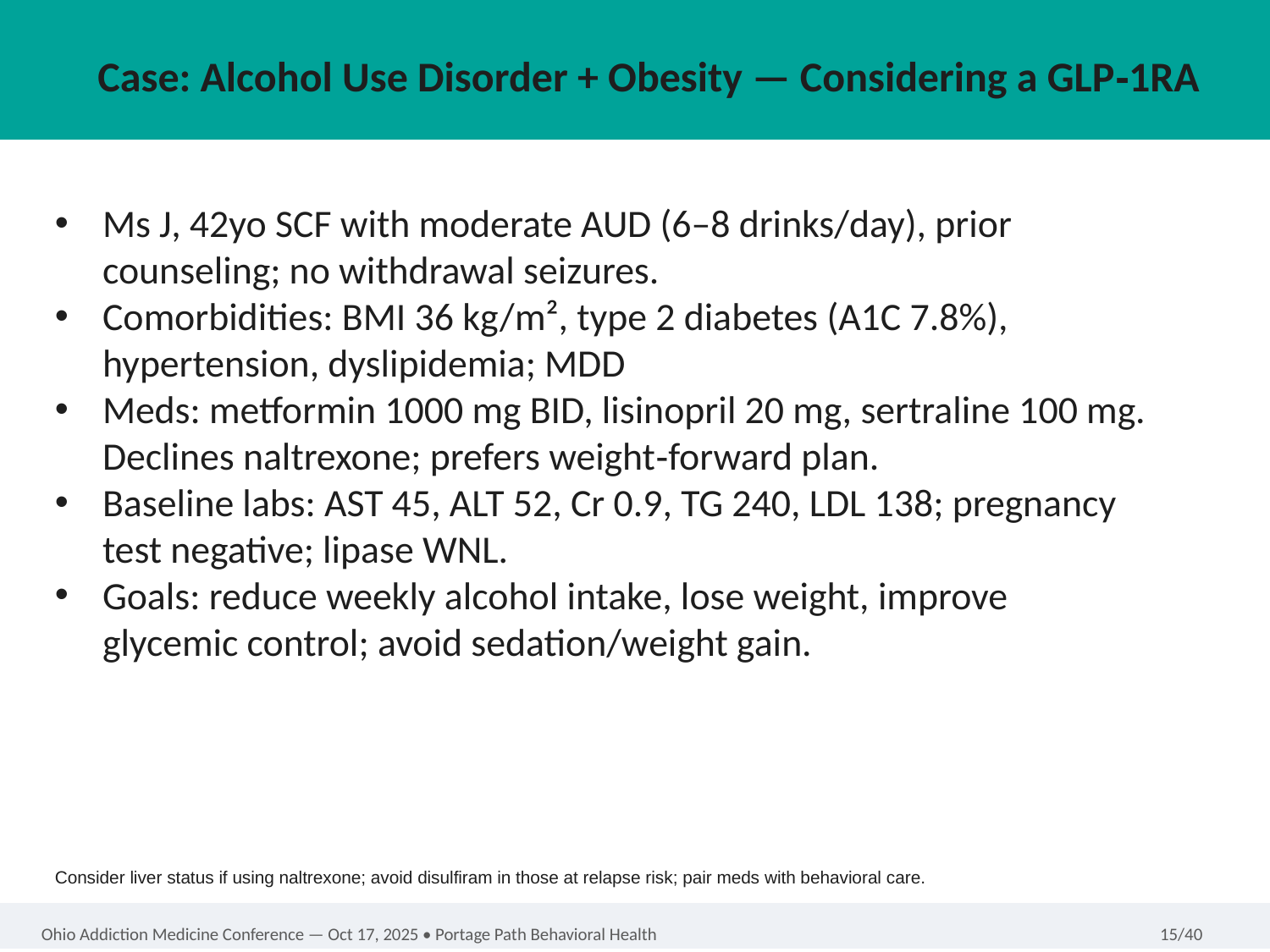

Case: Alcohol Use Disorder + Obesity — Considering a GLP‑1RA
Ms J, 42yo SCF with moderate AUD (6–8 drinks/day), prior counseling; no withdrawal seizures.
Comorbidities: BMI 36 kg/m², type 2 diabetes (A1C 7.8%), hypertension, dyslipidemia; MDD
Meds: metformin 1000 mg BID, lisinopril 20 mg, sertraline 100 mg. Declines naltrexone; prefers weight‑forward plan.
Baseline labs: AST 45, ALT 52, Cr 0.9, TG 240, LDL 138; pregnancy test negative; lipase WNL.
Goals: reduce weekly alcohol intake, lose weight, improve glycemic control; avoid sedation/weight gain.
Consider liver status if using naltrexone; avoid disulfiram in those at relapse risk; pair meds with behavioral care.

Ohio Addiction Medicine Conference — Oct 17, 2025 • Portage Path Behavioral Health
15/40